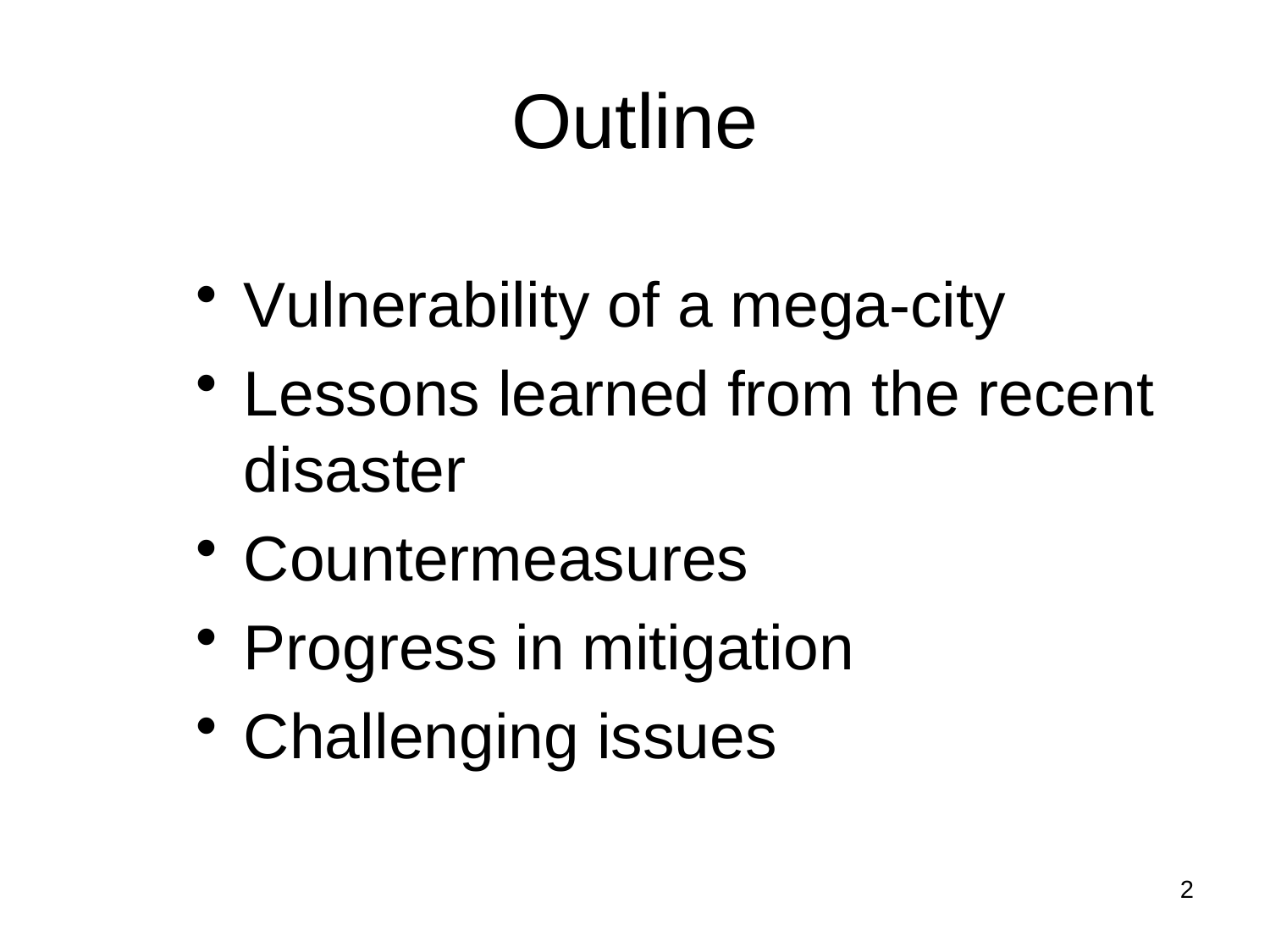

# Outline
Vulnerability of a mega-city
Lessons learned from the recent disaster
Countermeasures
Progress in mitigation
Challenging issues
2